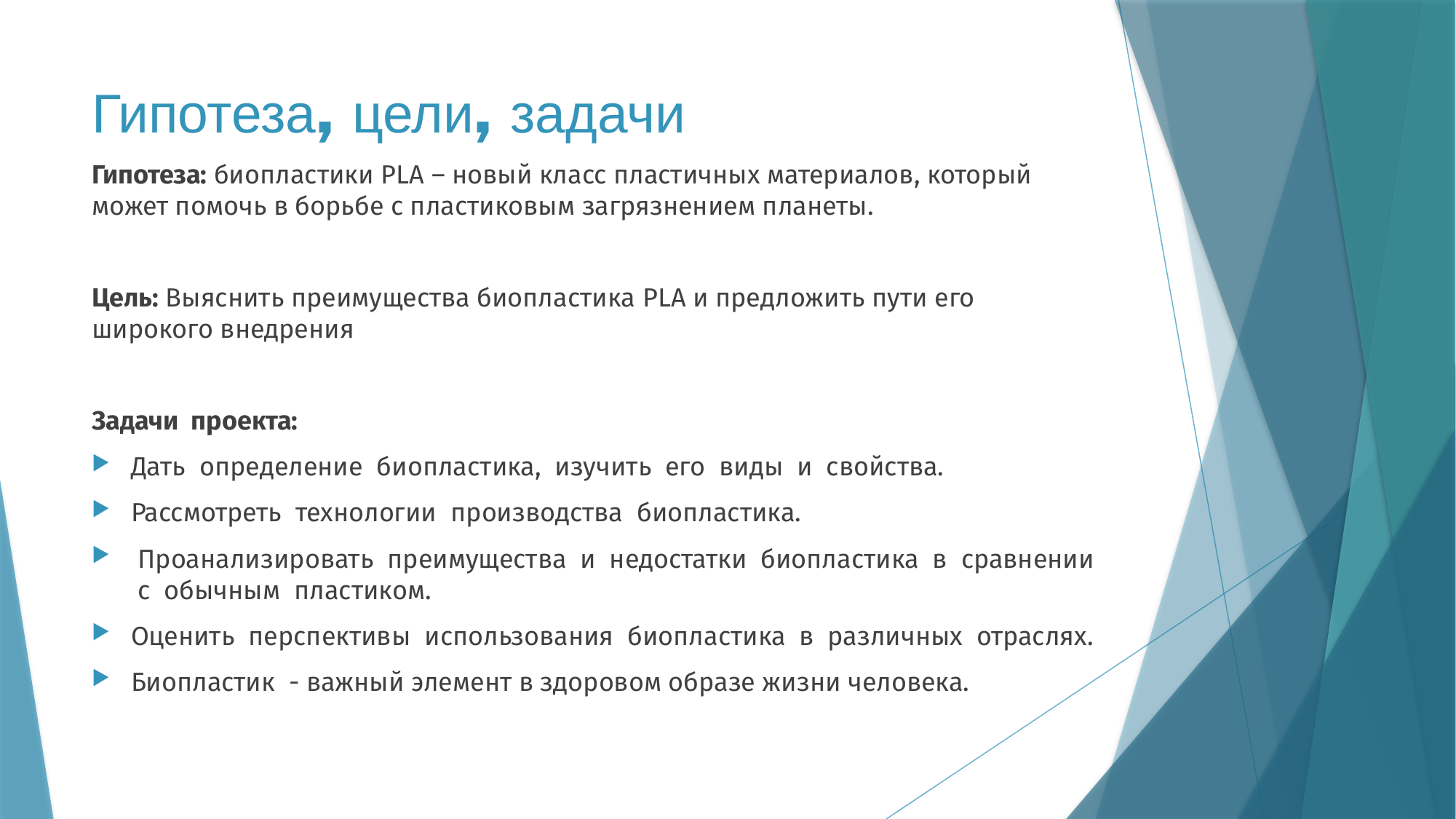

# Гипотеза, цели, задачи
Гипотеза: биопластики PLA – новый класс пластичных материалов, который может помочь в борьбе с пластиковым загрязнением планеты.

Цель: Выяснить преимущества биопластика PLA и предложить пути его широкого внедрения

Задачи  проекта:
Дать  определение  биопластика,  изучить  его  виды  и  свойства.
Рассмотреть  технологии  производства  биопластика.
 Проанализировать  преимущества  и  недостатки  биопластика  в  сравнении  с  обычным  пластиком.
Оценить  перспективы  использования  биопластика  в  различных  отраслях.
Биопластик  - важный элемент в здоровом образе жизни человека.